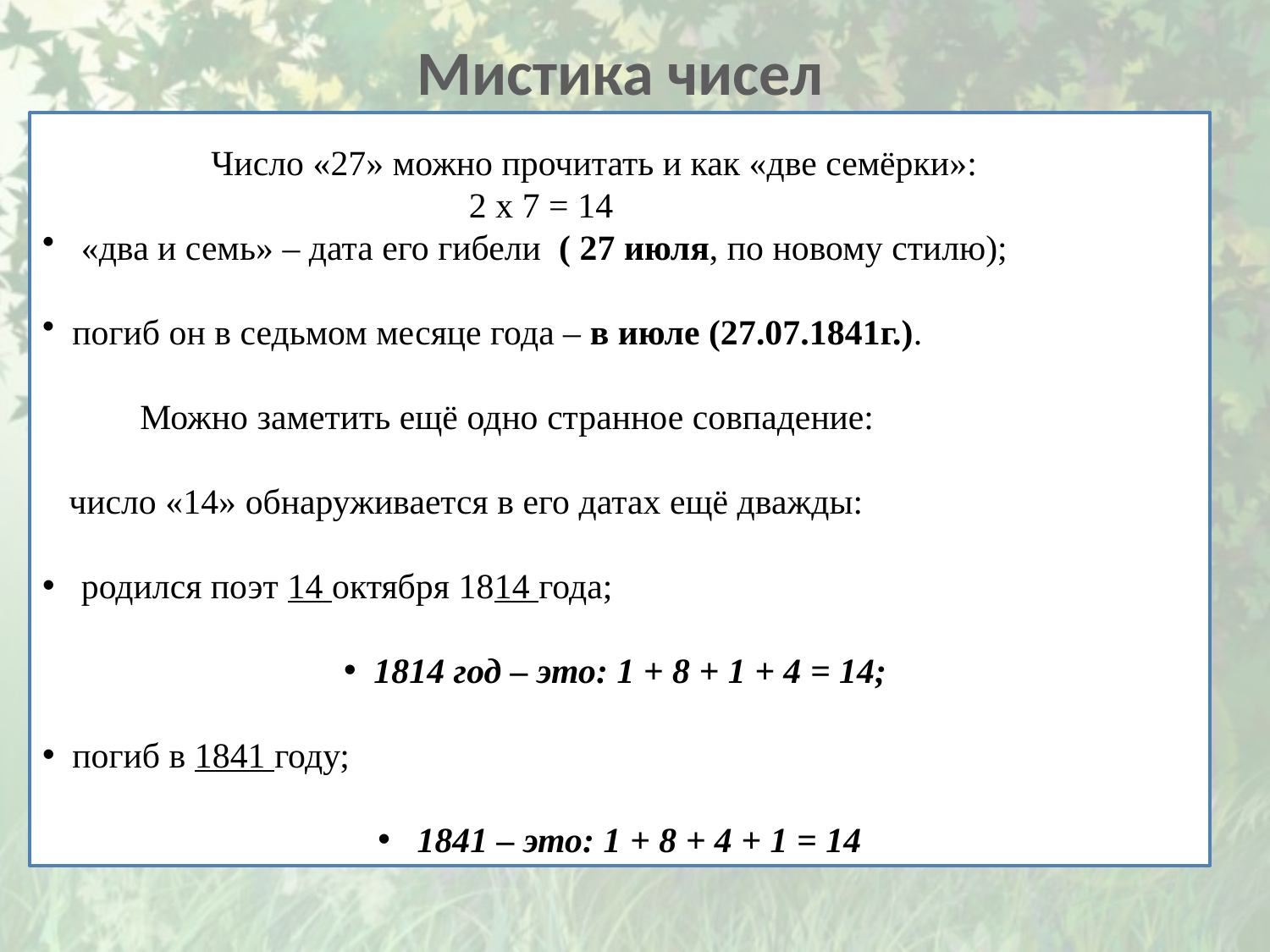

Мистика чисел
                   Число «27» можно прочитать и как «две семёрки»:
                                                2 х 7 = 14
 «два и семь» – дата его гибели  ( 27 июля, по новому стилю);

погиб он в седьмом месяце года – в июле (27.07.1841г.).

           Можно заметить ещё одно странное совпадение:

   число «14» обнаруживается в его датах ещё дважды:

 родился поэт 14 октября 1814 года;

1814 год – это: 1 + 8 + 1 + 4 = 14;

погиб в 1841 году;

 1841 – это: 1 + 8 + 4 + 1 = 14